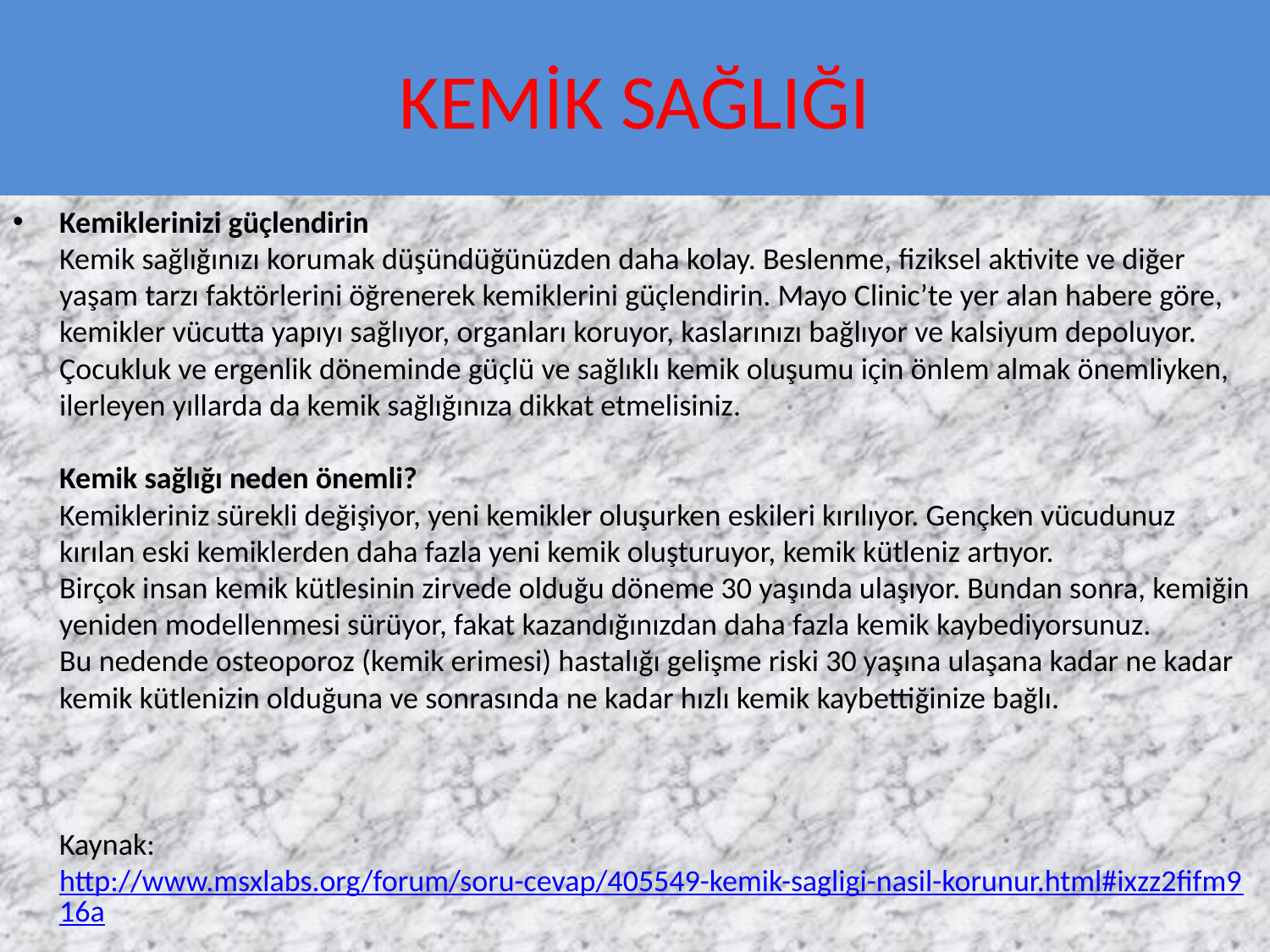

# KEMİK SAĞLIĞI
Kemiklerinizi güçlendirin
Kemik sağlığınızı korumak düşündüğünüzden daha kolay. Beslenme, fiziksel aktivite ve diğer yaşam tarzı faktörlerini öğrenerek kemiklerini güçlendirin. Mayo Clinic’te yer alan habere göre, kemikler vücutta yapıyı sağlıyor, organları koruyor, kaslarınızı bağlıyor ve kalsiyum depoluyor.
Çocukluk ve ergenlik döneminde güçlü ve sağlıklı kemik oluşumu için önlem almak önemliyken, ilerleyen yıllarda da kemik sağlığınıza dikkat etmelisiniz.
Kemik sağlığı neden önemli?
Kemikleriniz sürekli değişiyor, yeni kemikler oluşurken eskileri kırılıyor. Gençken vücudunuz kırılan eski kemiklerden daha fazla yeni kemik oluşturuyor, kemik kütleniz artıyor.
Birçok insan kemik kütlesinin zirvede olduğu döneme 30 yaşında ulaşıyor. Bundan sonra, kemiğin yeniden modellenmesi sürüyor, fakat kazandığınızdan daha fazla kemik kaybediyorsunuz.
Bu nedende osteoporoz (kemik erimesi) hastalığı gelişme riski 30 yaşına ulaşana kadar ne kadar kemik kütlenizin olduğuna ve sonrasında ne kadar hızlı kemik kaybettiğinize bağlı.
Kaynak: http://www.msxlabs.org/forum/soru-cevap/405549-kemik-sagligi-nasil-korunur.html#ixzz2fifm916a